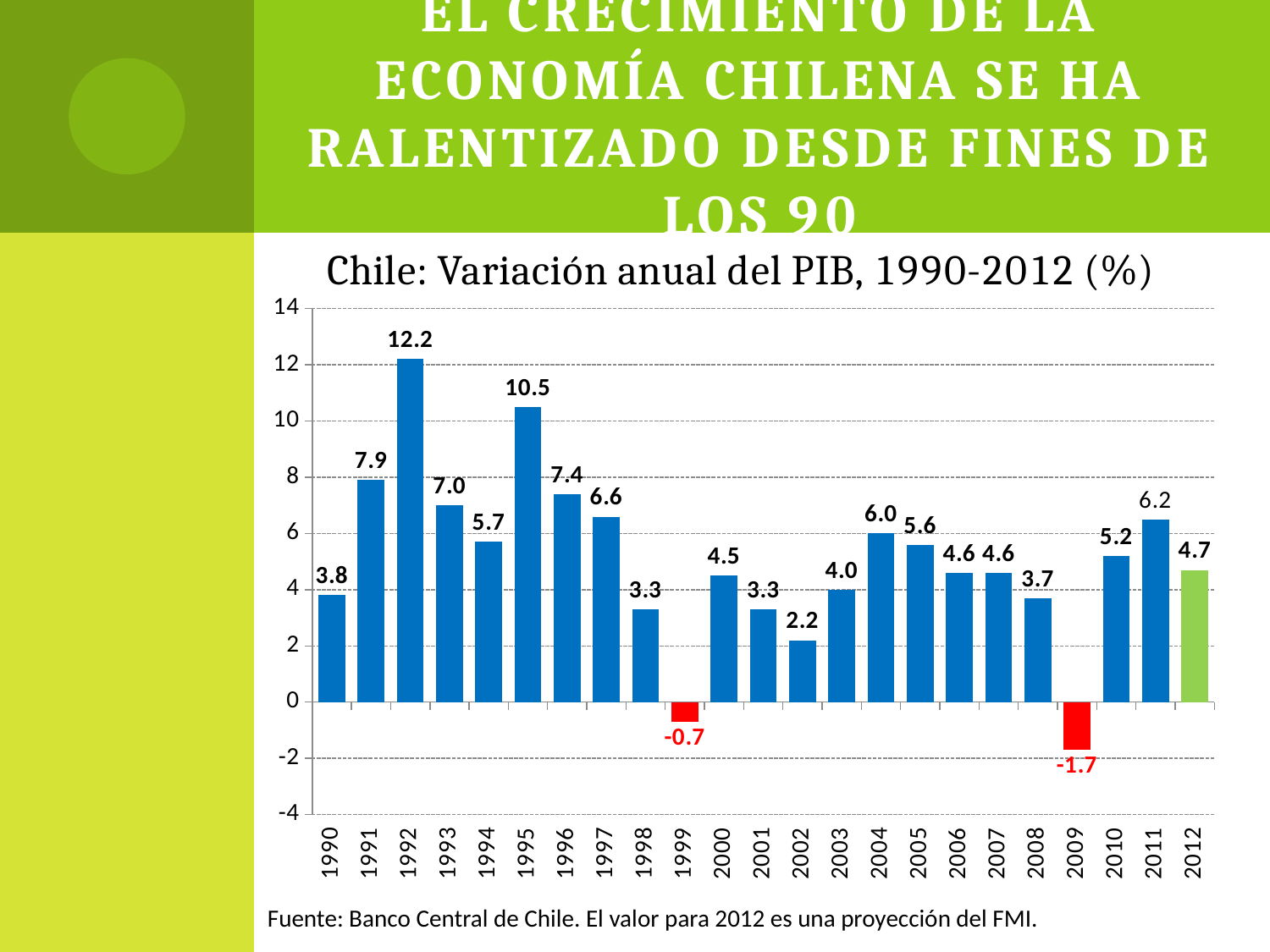

# El crecimiento de la economía chilena se ha ralentizado desde fines de los 90

Chile: Variación anual del PIB, 1990-2012 (%)

### Chart

| Category |  |
|---|---|
| 1990 | 3.8 |
| 1991 | 7.9 |
| 1992 | 12.2 |
| 1993 | 7.0 |
| 1994 | 5.7 |
| 1995 | 10.5 |
| 1996 | 7.4 |
| 1997 | 6.6 |
| 1998 | 3.3 |
| 1999 | -0.7000000000000006 |
| 2000 | 4.5 |
| 2001 | 3.3 |
| 2002 | 2.2 |
| 2003 | 4.0 |
| 2004 | 6.0 |
| 2005 | 5.6 |
| 2006 | 4.6 |
| 2007 | 4.6 |
| 2008 | 3.7 |
| 2009 | -1.7000000000000013 |
| 2010 | 5.2 |
| 2011 | 6.5 |
| 2012 | 4.7 |
Fuente: Banco Central de Chile. El valor para 2012 es una proyección del FMI.